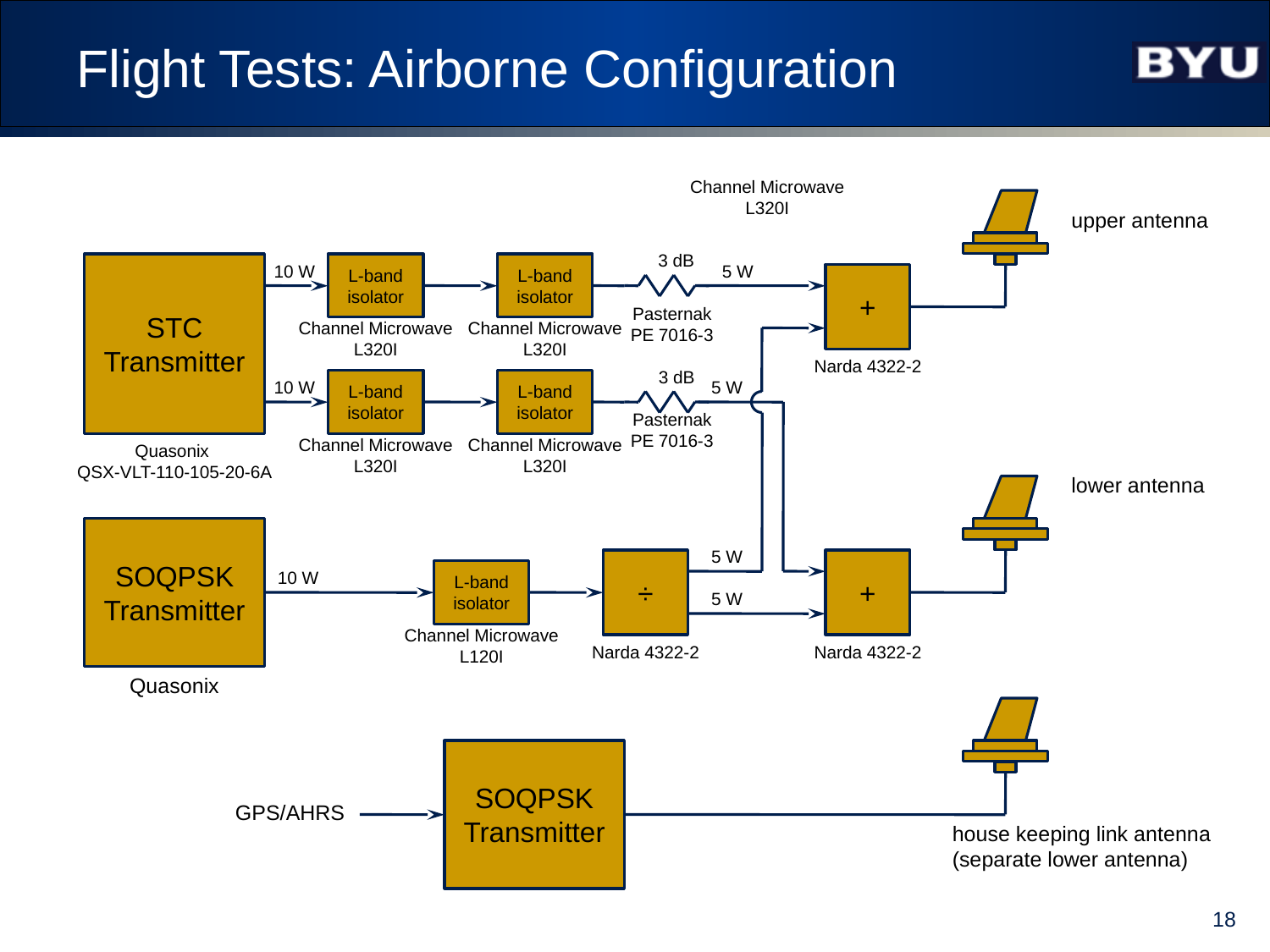

# Flight Tests: Airborne Configuration
Channel Microwave
L320I

upper antenna
3 dB
STC
Transmitter
10 W
L-band
isolator
L-band
isolator
5 W
+
Pasternak
PE 7016-3
Channel Microwave
L320I
Channel Microwave
L320I
Narda 4322-2
3 dB
10 W
L-band
isolator
L-band
isolator
5 W

Pasternak
PE 7016-3
Quasonix
QSX-VLT-110-105-20-6A
Channel Microwave
L320I
Channel Microwave
L320I
lower antenna

SOQPSK
Transmitter
5 W
÷
+
10 W
L-band
isolator
5 W
Channel Microwave
L120I
Narda 4322-2
Narda 4322-2
Quasonix

SOQPSK
Transmitter
GPS/AHRS
house keeping link antenna
(separate lower antenna)
18